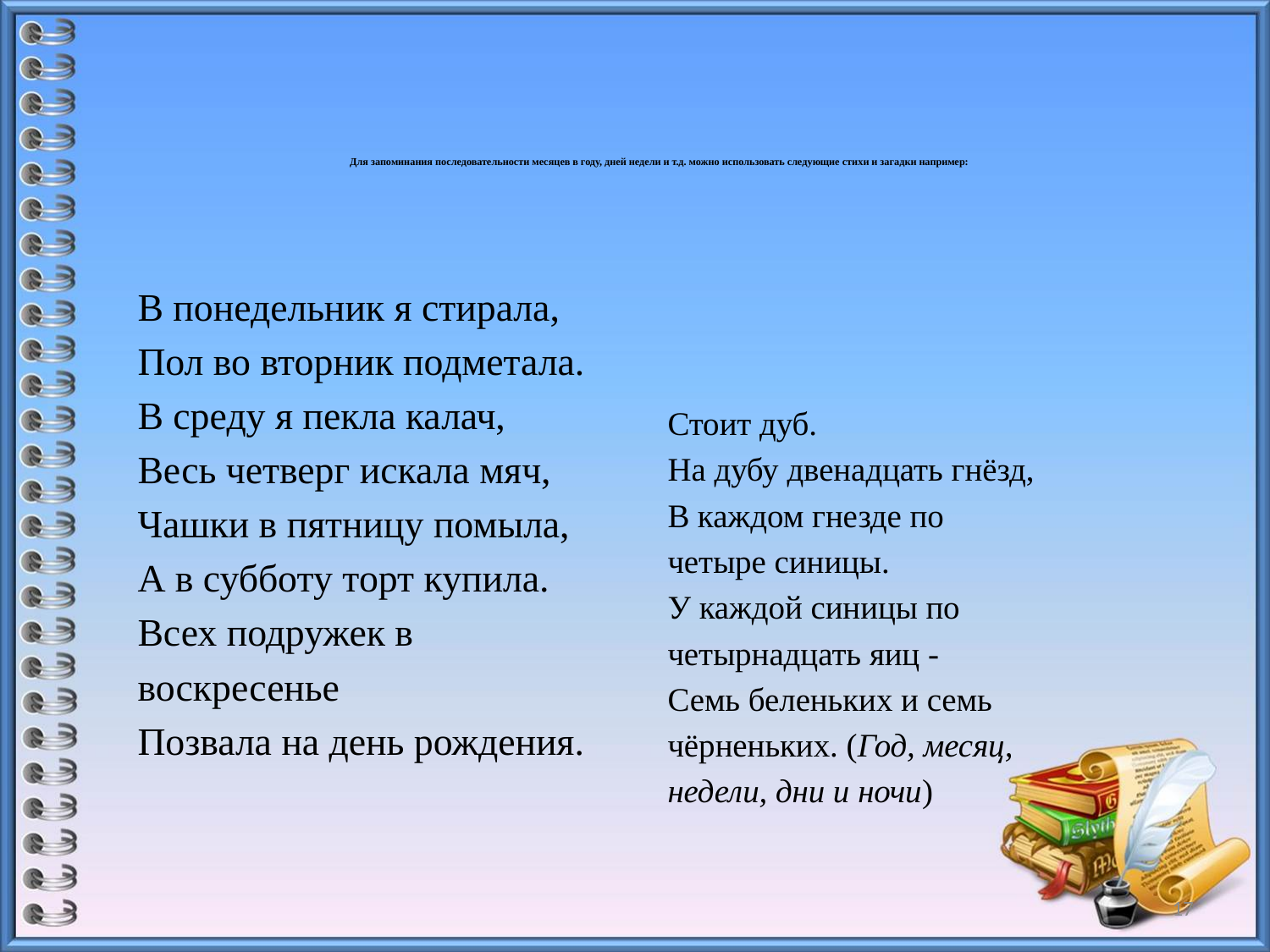

# Для запоминания последовательности месяцев в году, дней недели и т.д. можно использовать следующие стихи и загадки например:
В понедельник я стирала,
Пол во вторник подметала.
В среду я пекла калач,
Весь четверг искала мяч,
Чашки в пятницу помыла,
А в субботу торт купила.
Всех подружек в
воскресенье
Позвала на день рождения.

Стоит дуб.
На дубу двенадцать гнёзд,
В каждом гнезде по
четыре синицы.
У каждой синицы по
четырнадцать яиц -
Семь беленьких и семь
чёрненьких. (Год, месяц,
недели, дни и ночи)

17